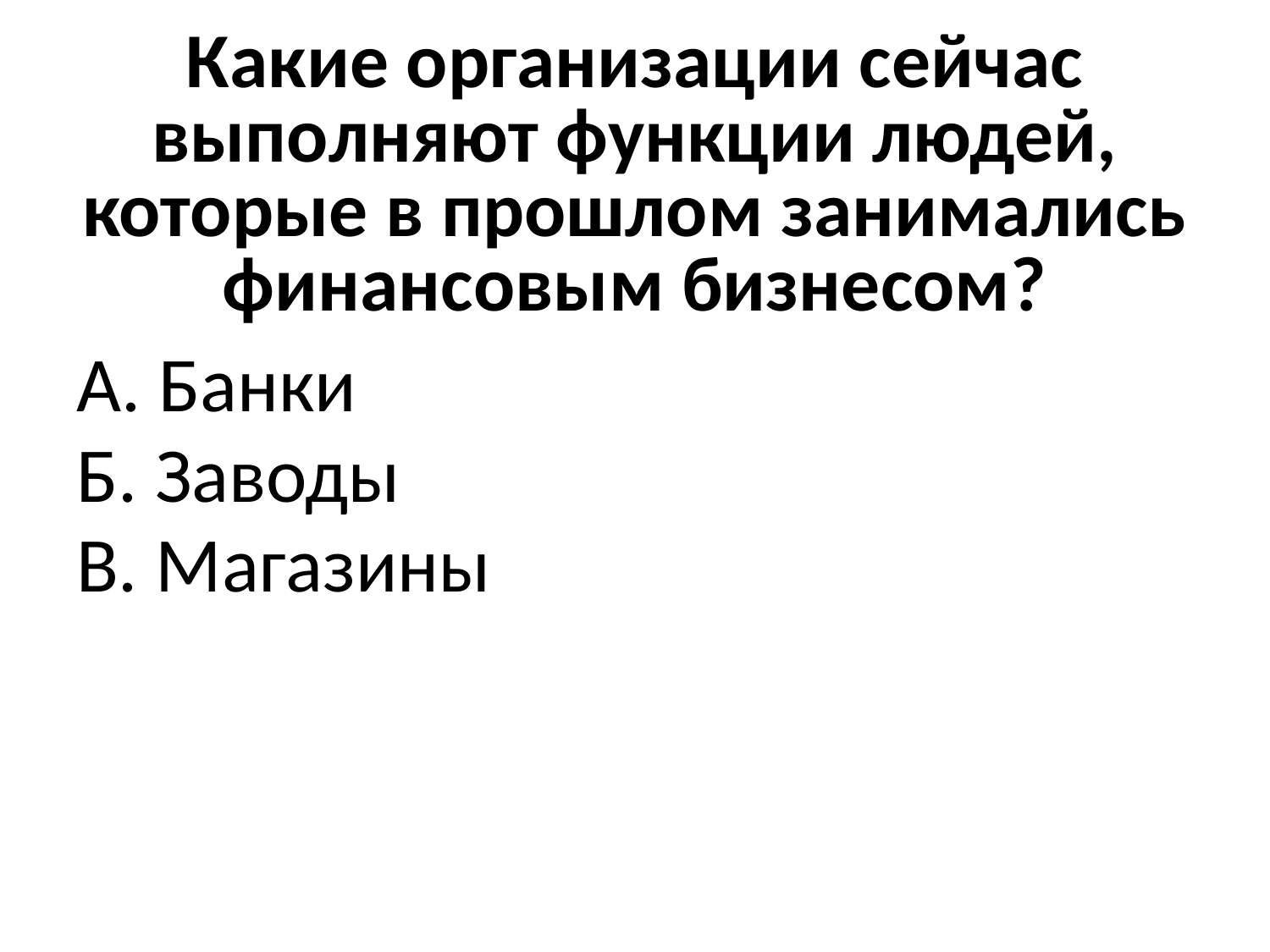

# Какие организации сейчас выполняют функции людей, которые в прошлом занимались финансовым бизнесом?
А. Банки
Б. Заводы
В. Магазины